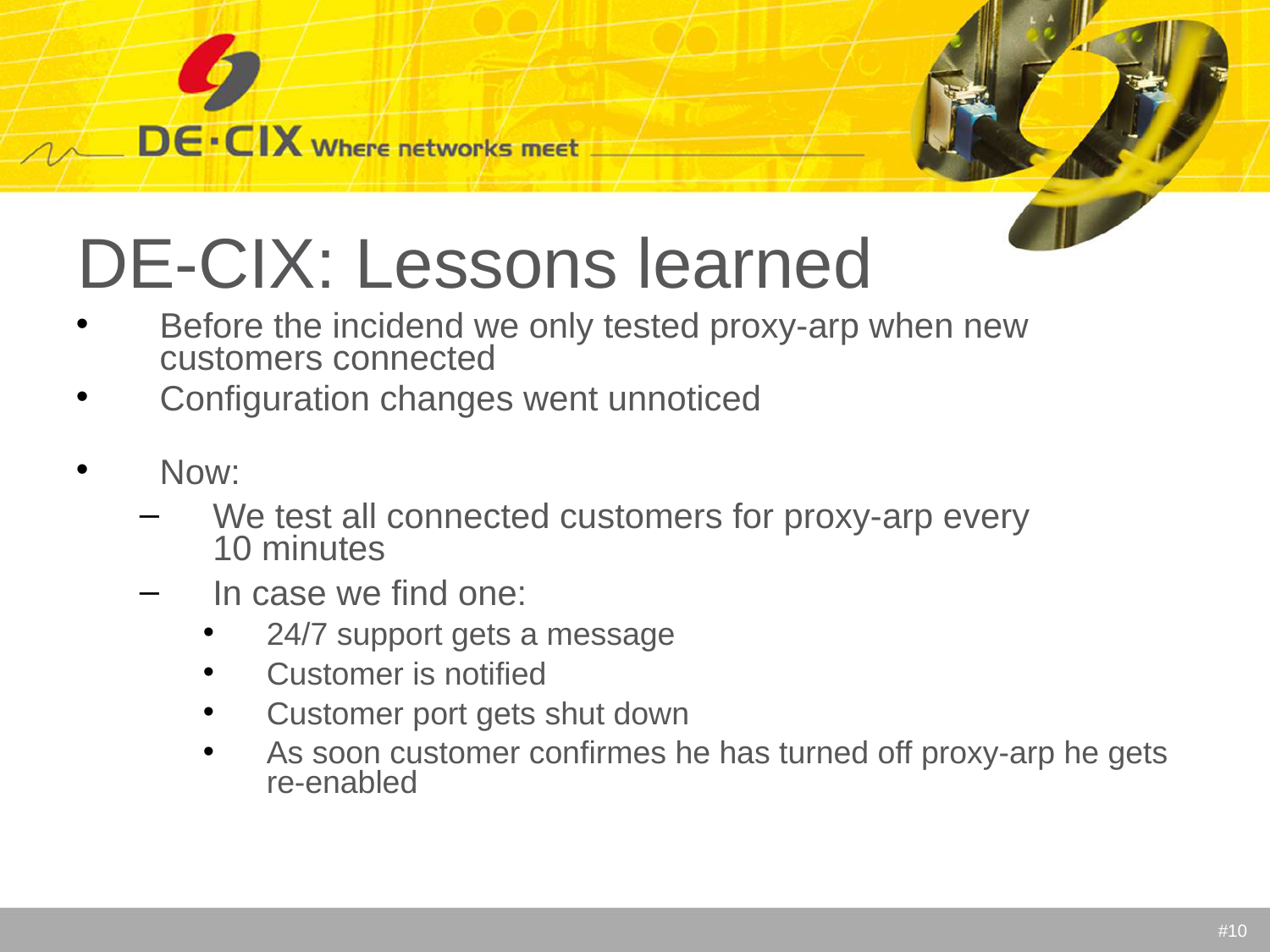

# DE-CIX: Lessons learned
Before the incidend we only tested proxy-arp when new customers connected
Configuration changes went unnoticed
Now:
We test all connected customers for proxy-arp every
10 minutes
In case we find one:
24/7 support gets a message
Customer is notified
Customer port gets shut down
As soon customer confirmes he has turned off proxy-arp he gets re-enabled
#10